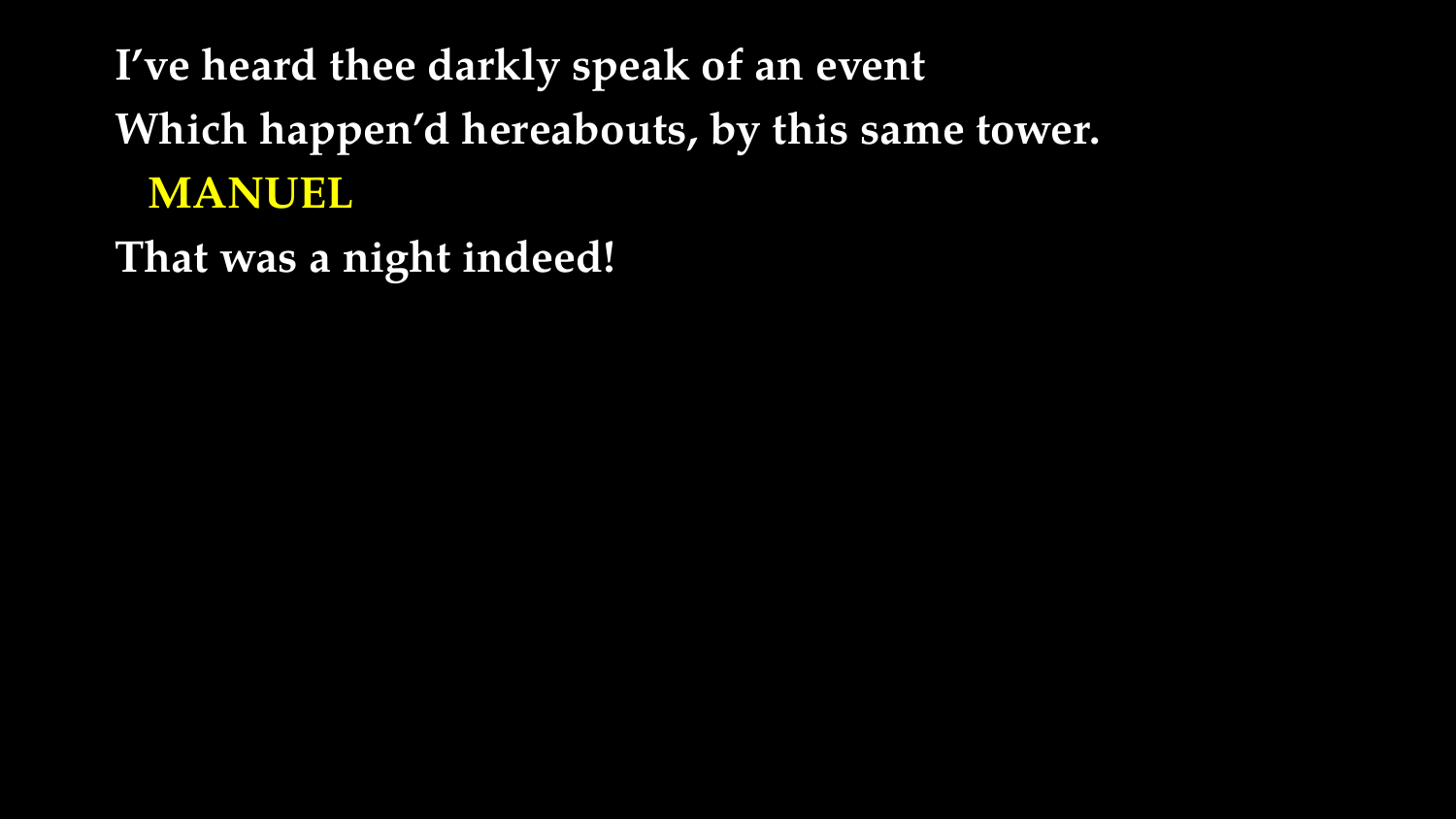

# I’ve heard thee darkly speak of an event Which happen’d hereabouts, by this same tower. MANUEL That was a night indeed!